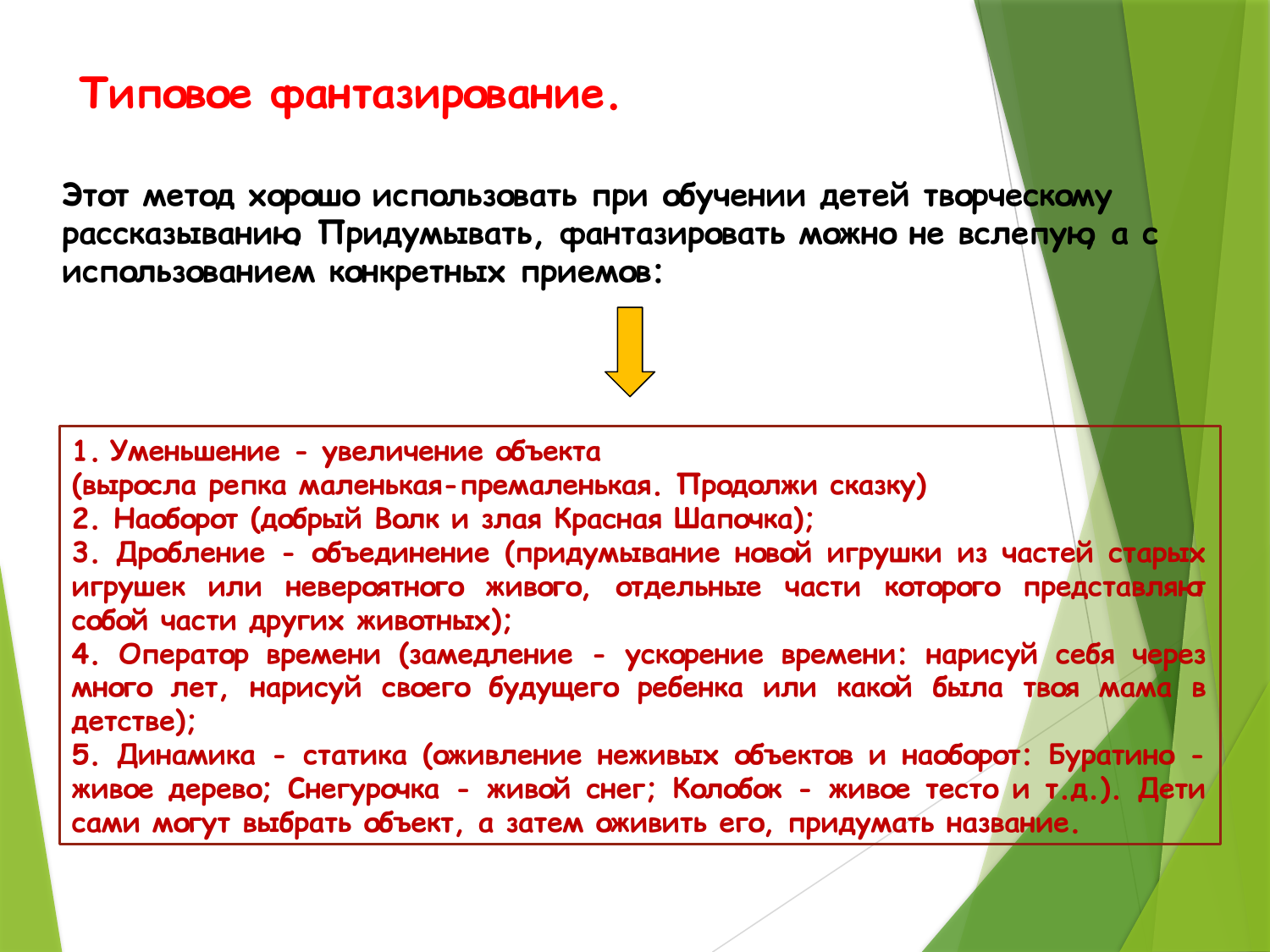

Типовое фантазирование.
Этот метод хорошо использовать при обучении детей творческому рассказыванию. Придумывать, фантазировать можно не вслепую, а с использованием конкретных приемов:

1. Уменьшение - увеличение объекта
(выросла репка маленькая-премаленькая. Продолжи сказку)
2. Наоборот (добрый Волк и злая Красная Шапочка);
3. Дробление - объединение (придумывание новой игрушки из частей старых игрушек или невероятного живого, отдельные части которого представляют собой части других животных);
4. Оператор времени (замедление - ускорение времени: нарисуй себя через много лет, нарисуй своего будущего ребенка или какой была твоя мама в детстве);
5. Динамика - статика (оживление неживых объектов и наоборот: Буратино - живое дерево; Снегурочка - живой снег; Колобок - живое тесто и т.д.). Дети сами могут выбрать объект, а затем оживить его, придумать название.